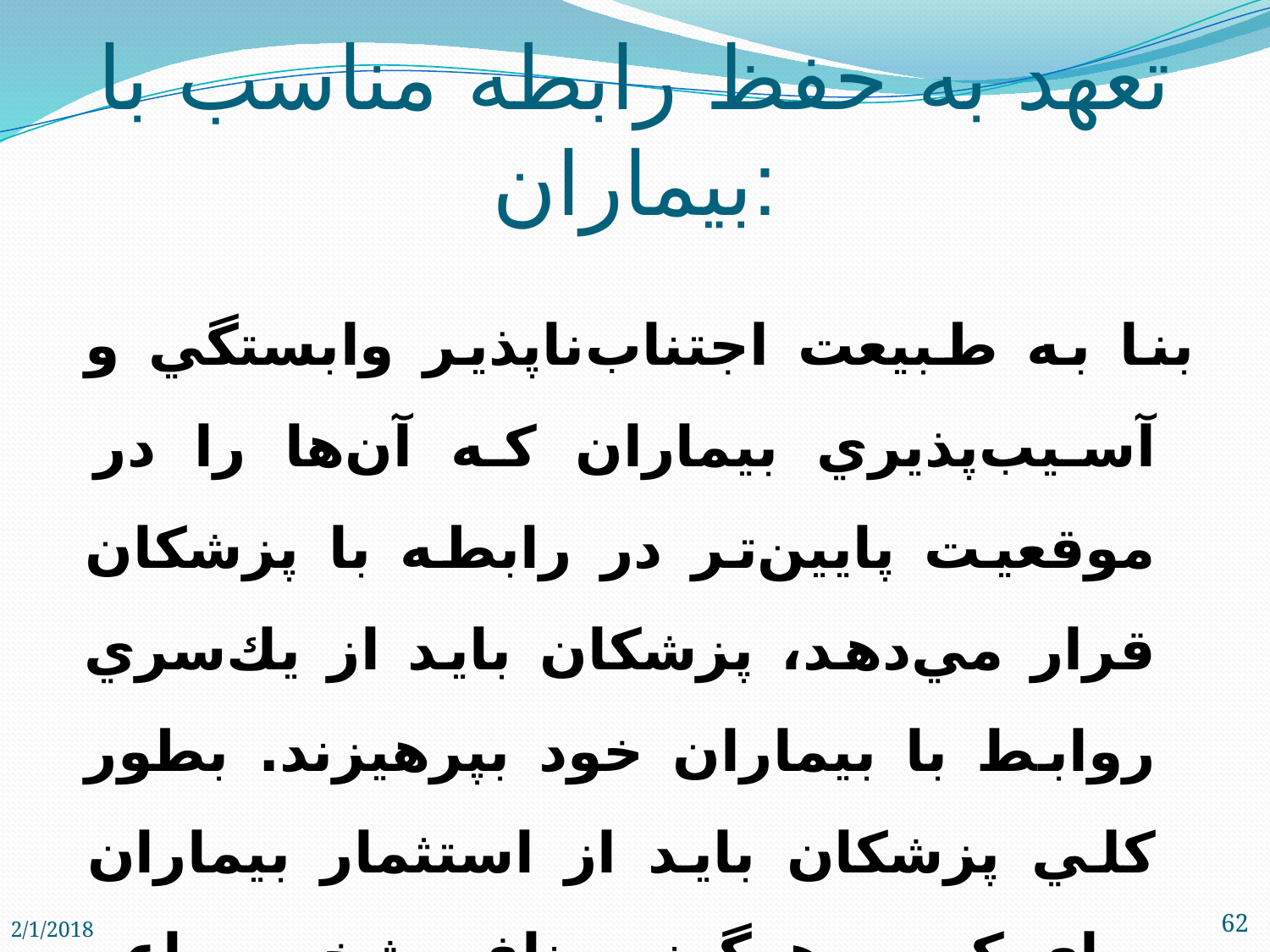

# تعهد به حفظ رابطه مناسب با بيماران:
بنا به طبيعت اجتناب‌ناپذير وابستگي و آسيب‌پذيري بيماران كه آن‌ها را در موقعيت پايين‌تر در رابطه با پزشكان قرار مي‌دهد، پزشكان بايد از يك‌سري روابط با بيماران خود بپرهيزند. بطور کلي پزشكان بايد از استثمار بيماران براي كسب هرگونه منافع شخصي اعم از منافع مادي، بهره‌ي جنسي و ساير منافع خود بپرهيزند.
2/1/2018
62